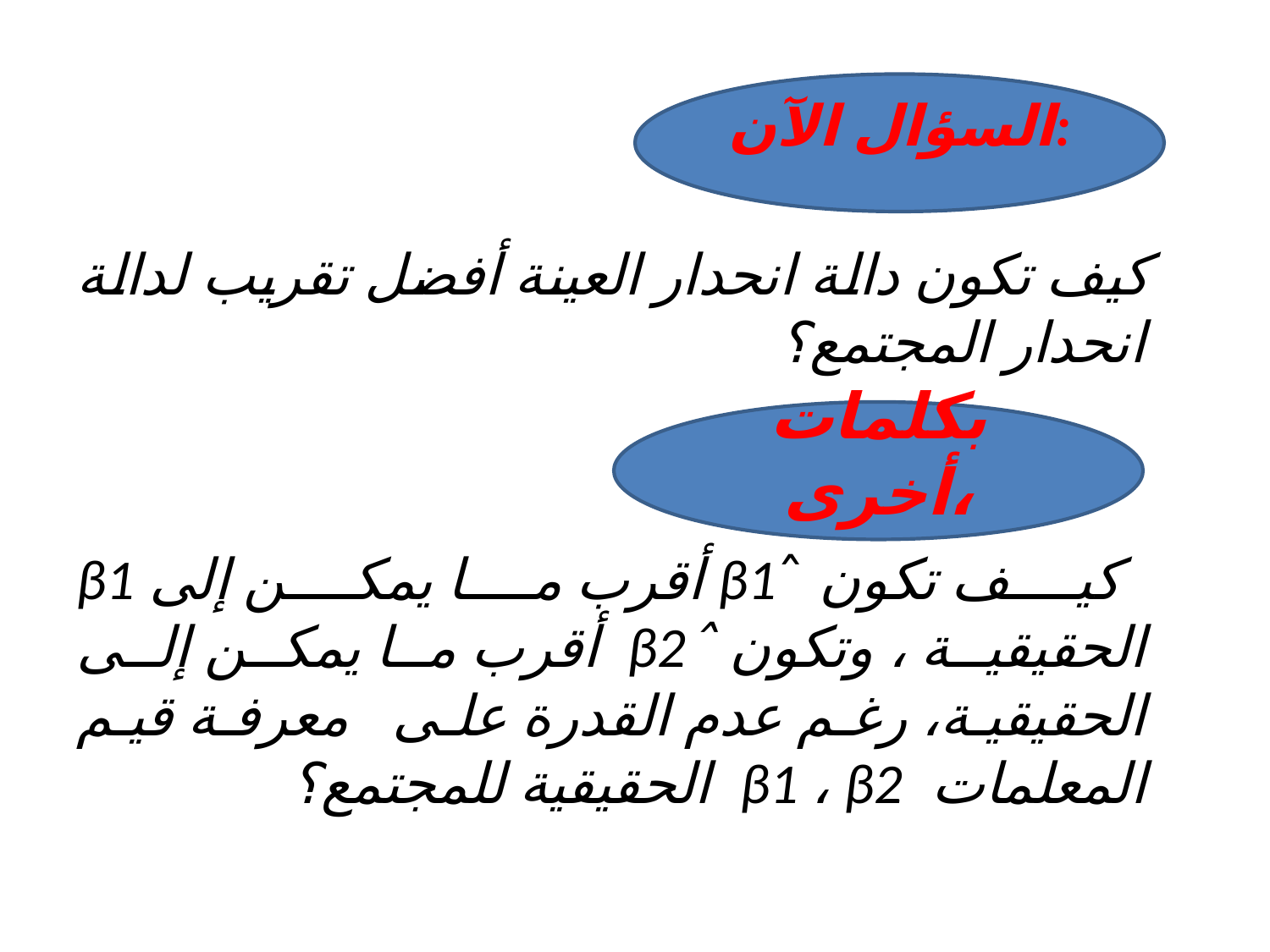

كيف تكون دالة انحدار العينة أفضل تقريب لدالة انحدار المجتمع؟

     كيف تكون ˆβ1 أقرب ما يمكن إلى β1 الحقيقية ، وتكون ˆβ2  أقرب ما يمكن إلى الحقيقية، رغم عدم القدرة على   معرفة قيم المعلمات  β1 ، β2  الحقيقية للمجتمع؟

السؤال الآن:

بكلمات أخرى،